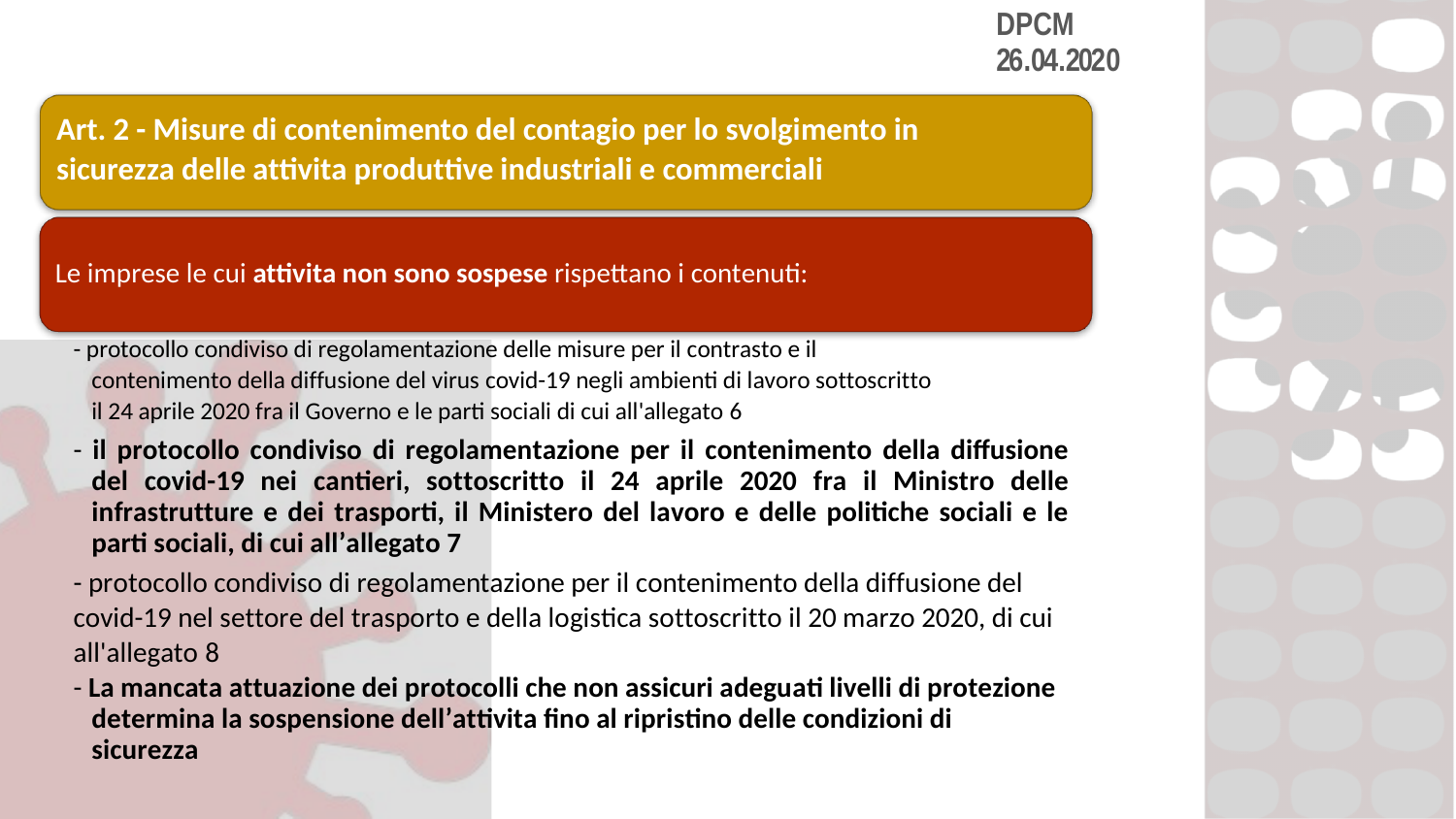

DPCM 26.04.2020

Art. 2 - Misure di contenimento del contagio per lo svolgimento in
sicurezza delle attivita produttive industriali e commerciali

Le imprese le cui attivita non sono sospese rispettano i contenuti:
- protocollo condiviso di regolamentazione delle misure per il contrasto e il
contenimento della diffusione del virus covid-19 negli ambienti di lavoro sottoscritto
il 24 aprile 2020 fra il Governo e le parti sociali di cui all'allegato 6
- il protocollo condiviso di regolamentazione per il contenimento della diffusione del covid-19 nei cantieri, sottoscritto il 24 aprile 2020 fra il Ministro delle infrastrutture e dei trasporti, il Ministero del lavoro e delle politiche sociali e le parti sociali, di cui all’allegato 7
- protocollo condiviso di regolamentazione per il contenimento della diffusione del
covid-19 nel settore del trasporto e della logistica sottoscritto il 20 marzo 2020, di cui
all'allegato 8
- La mancata attuazione dei protocolli che non assicuri adeguati livelli di protezione determina la sospensione dell’attivita fino al ripristino delle condizioni di sicurezza